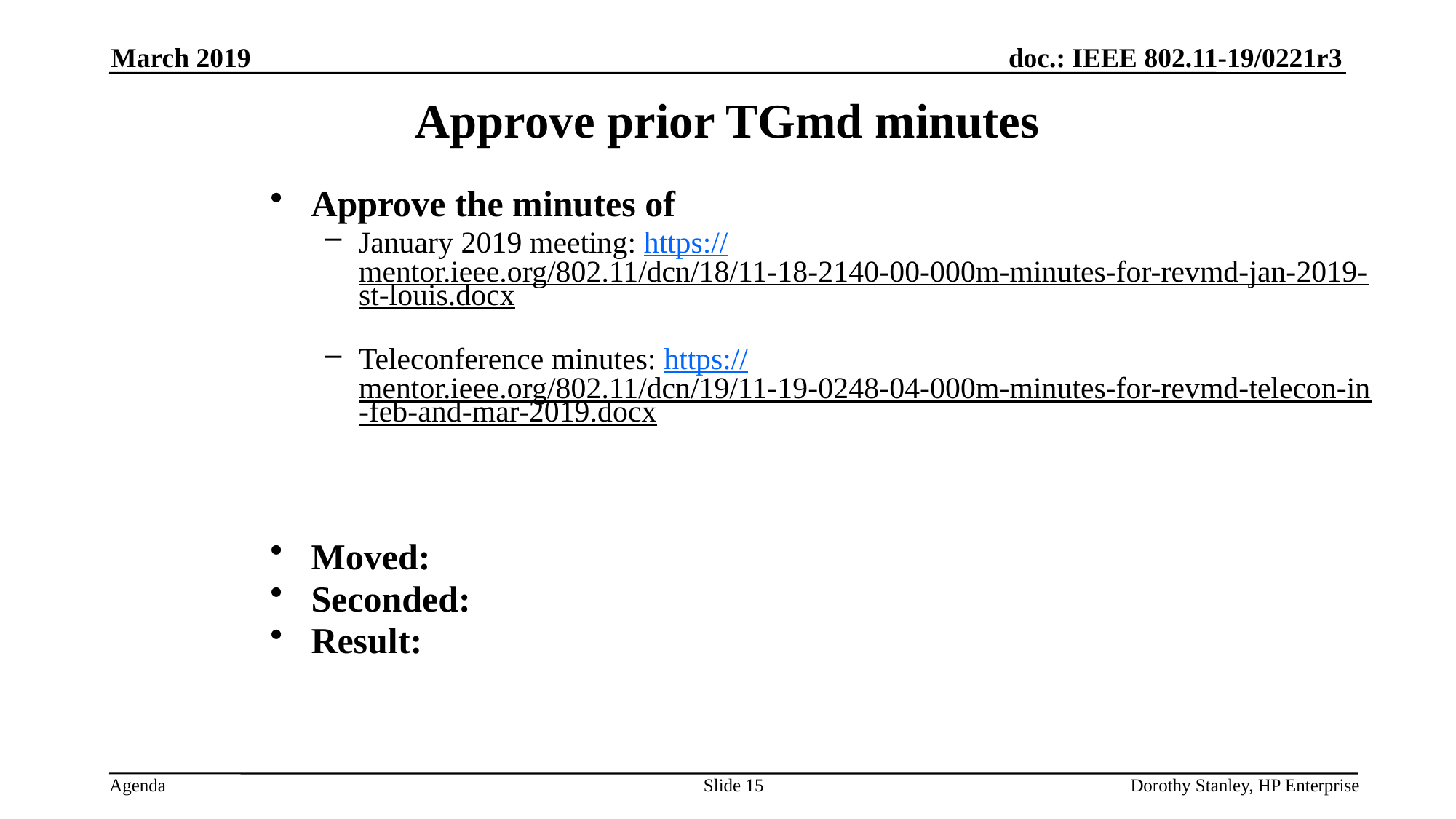

March 2019
Approve prior TGmd minutes
Approve the minutes of
January 2019 meeting: https://mentor.ieee.org/802.11/dcn/18/11-18-2140-00-000m-minutes-for-revmd-jan-2019-st-louis.docx
Teleconference minutes: https://mentor.ieee.org/802.11/dcn/19/11-19-0248-04-000m-minutes-for-revmd-telecon-in-feb-and-mar-2019.docx

Moved:
Seconded:
Result:

Slide 15
Dorothy Stanley, HP Enterprise